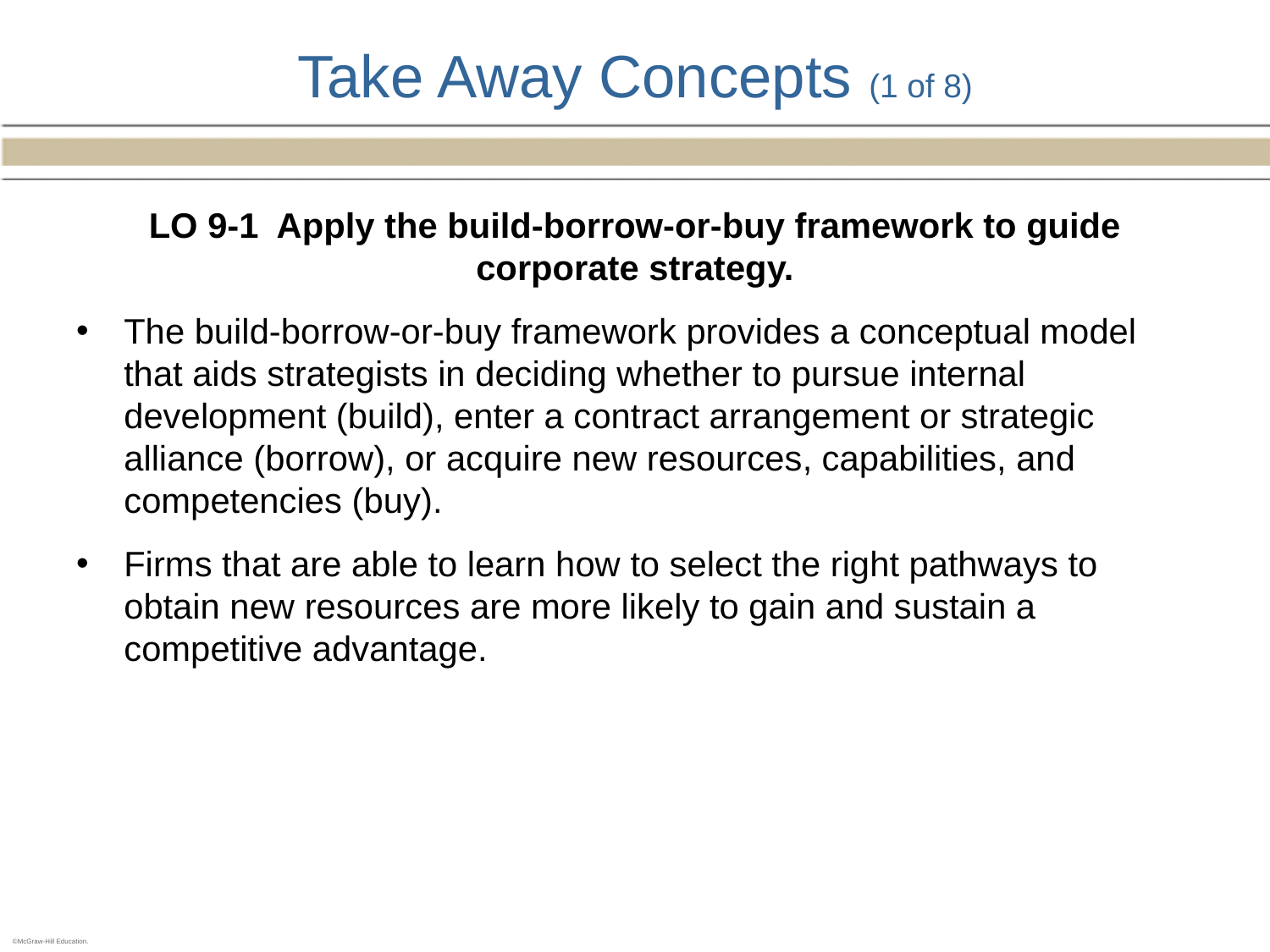

# Take Away Concepts (1 of 8)
LO 9-1 Apply the build-borrow-or-buy framework to guide corporate strategy.
The build-borrow-or-buy framework provides a conceptual model that aids strategists in deciding whether to pursue internal development (build), enter a contract arrangement or strategic alliance (borrow), or acquire new resources, capabilities, and competencies (buy).
Firms that are able to learn how to select the right pathways to obtain new resources are more likely to gain and sustain a competitive advantage.